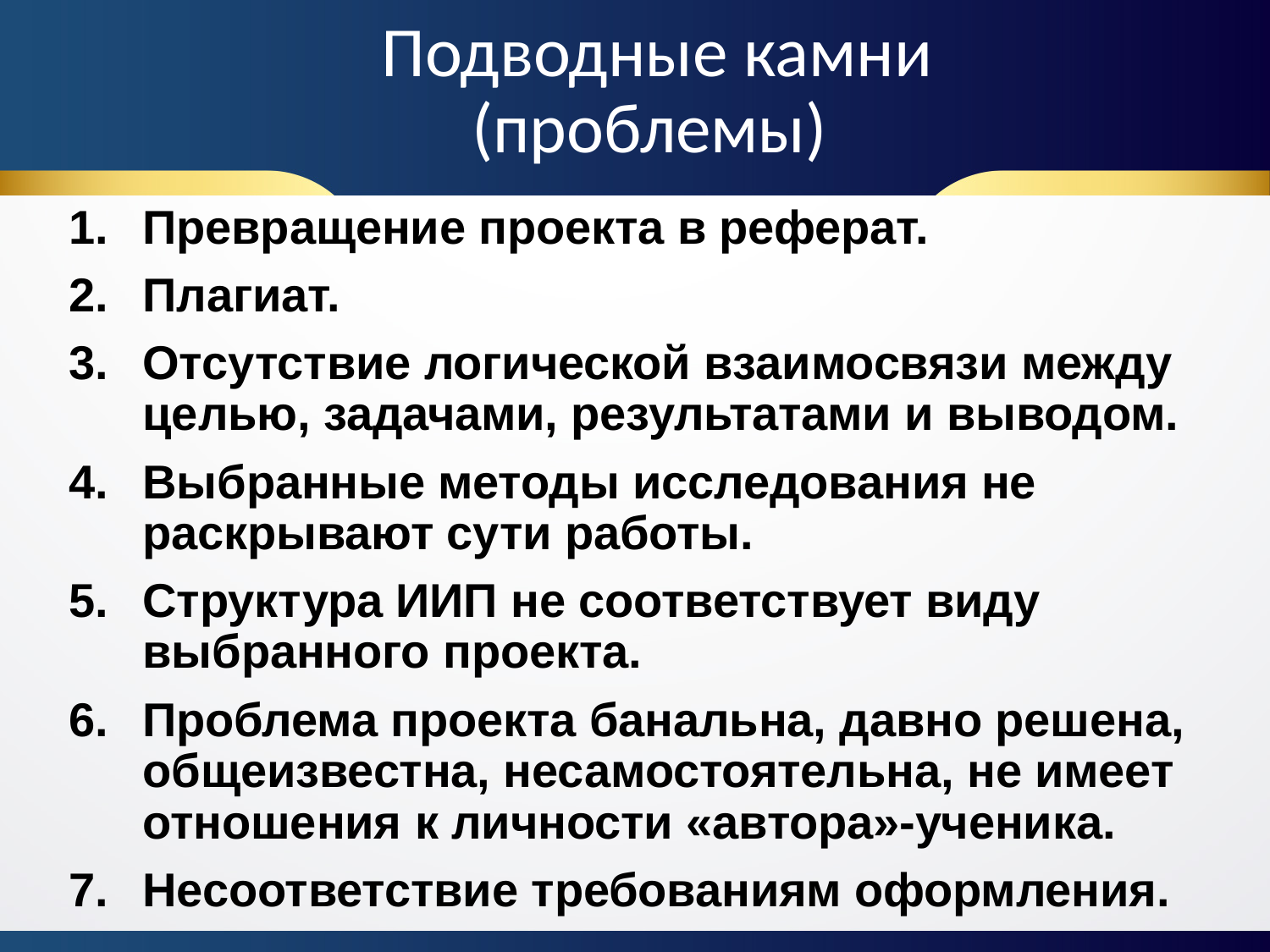

# Подводные камни (проблемы)
Превращение проекта в реферат.
Плагиат.
Отсутствие логической взаимосвязи между целью, задачами, результатами и выводом.
Выбранные методы исследования не раскрывают сути работы.
Структура ИИП не соответствует виду выбранного проекта.
Проблема проекта банальна, давно решена, общеизвестна, несамостоятельна, не имеет отношения к личности «автора»-ученика.
Несоответствие требованиям оформления.